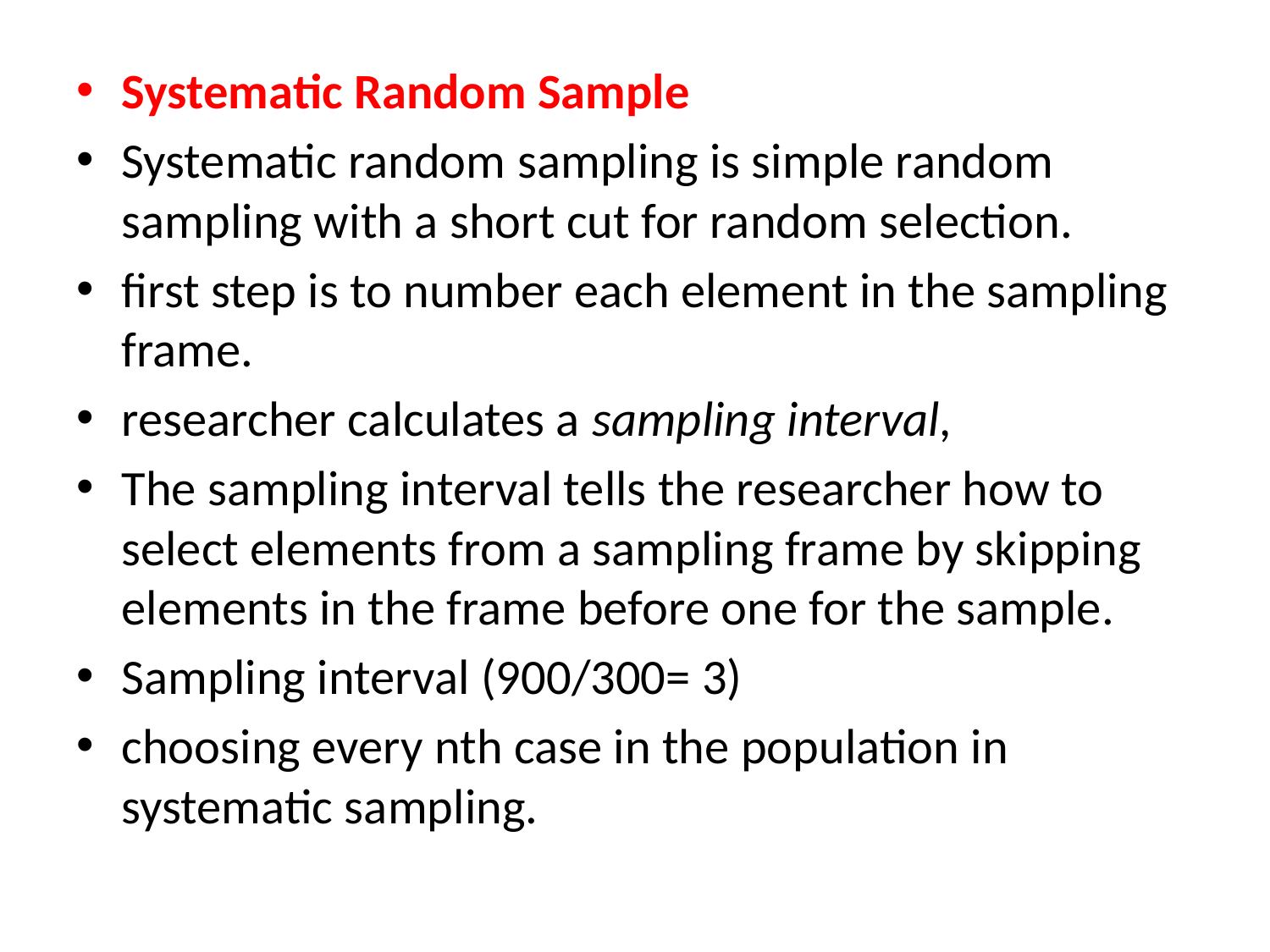

Systematic Random Sample
Systematic random sampling is simple random sampling with a short cut for random selection.
first step is to number each element in the sampling frame.
researcher calculates a sampling interval,
The sampling interval tells the researcher how to select elements from a sampling frame by skipping elements in the frame before one for the sample.
Sampling interval (900/300= 3)
choosing every nth case in the population in systematic sampling.